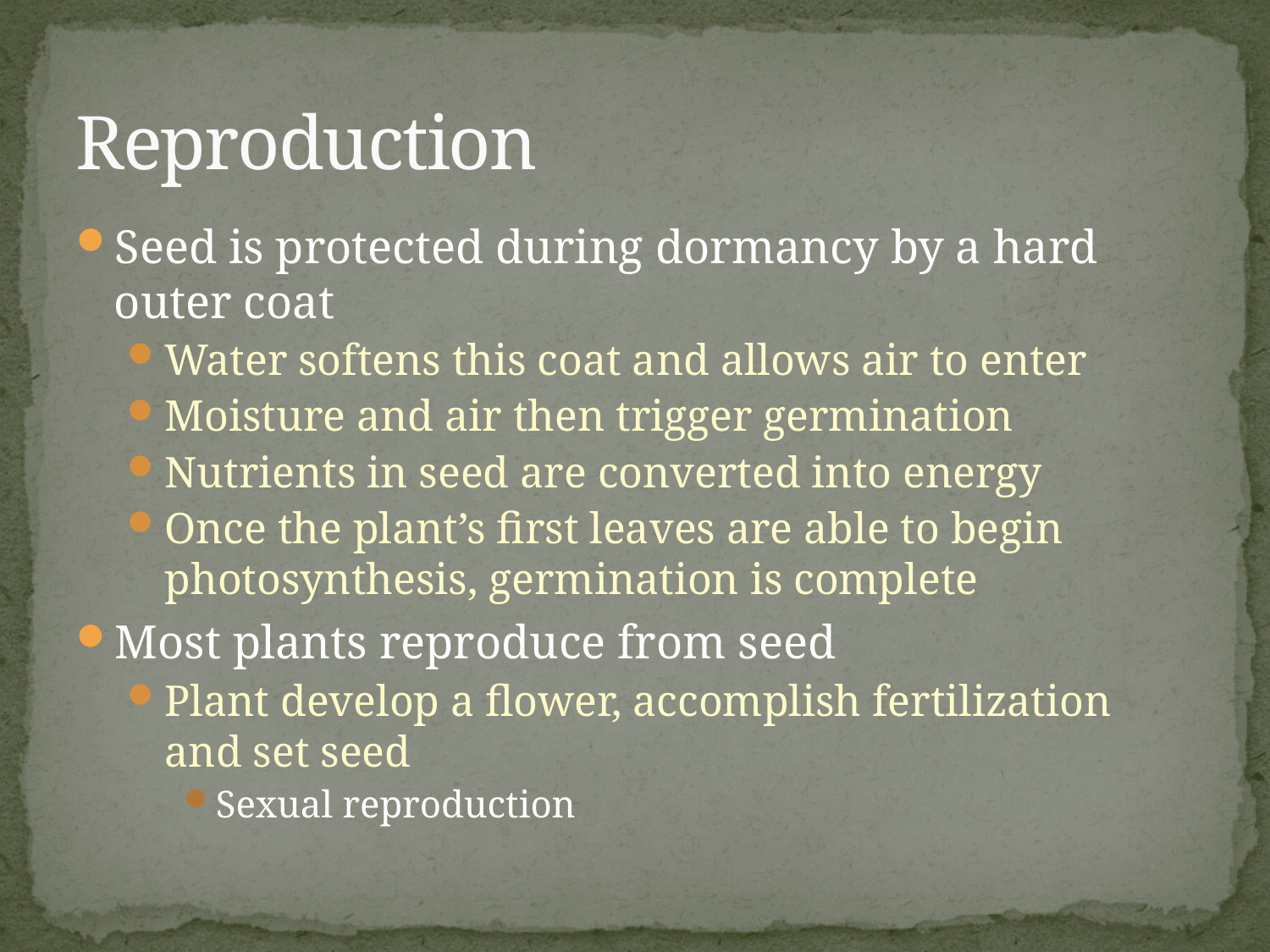

# Reproduction
Seed is protected during dormancy by a hard outer coat
Water softens this coat and allows air to enter
Moisture and air then trigger germination
Nutrients in seed are converted into energy
Once the plant’s first leaves are able to begin photosynthesis, germination is complete
Most plants reproduce from seed
Plant develop a flower, accomplish fertilization and set seed
Sexual reproduction